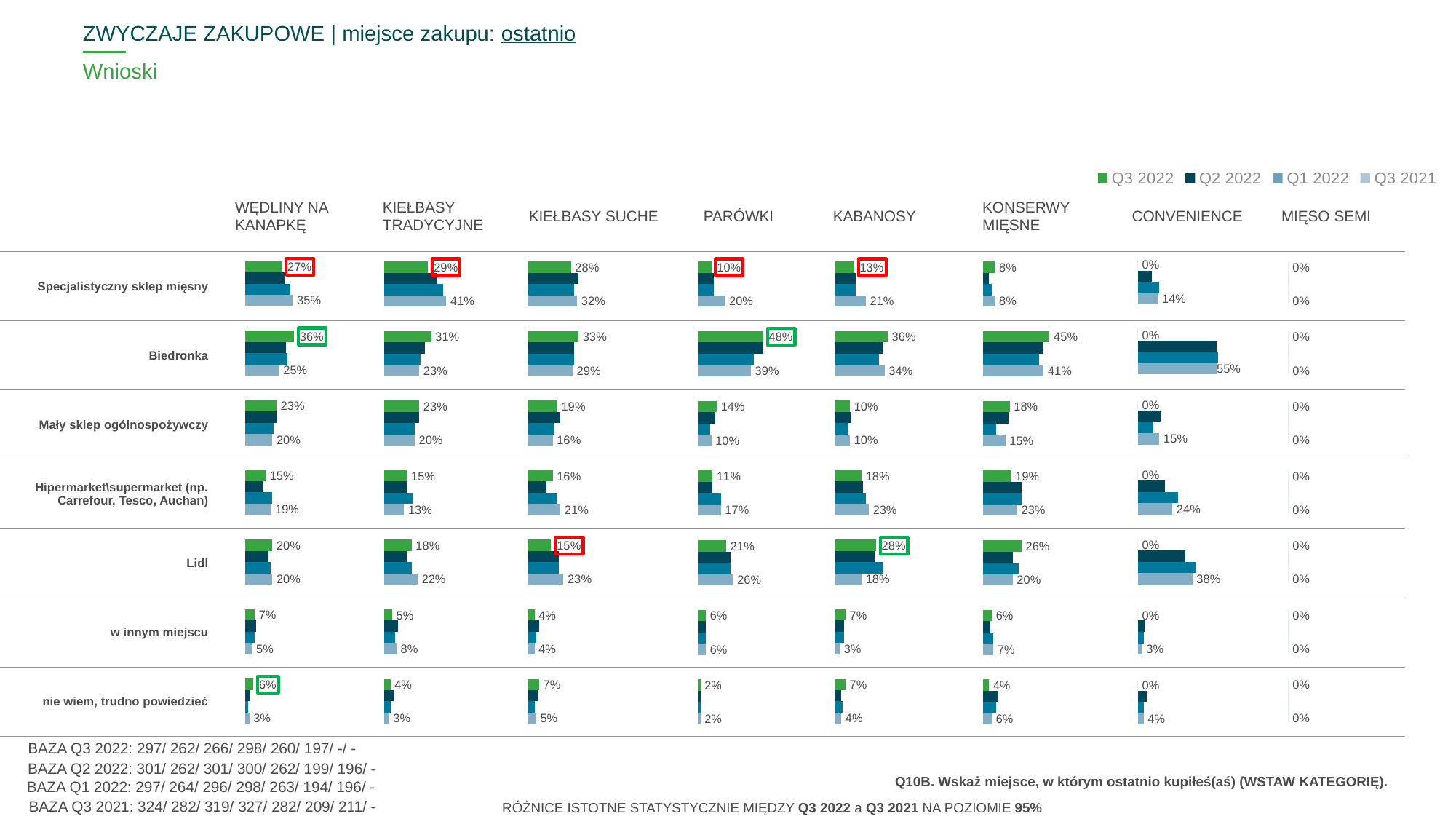

ZWYCZAJE ZAKUPOWE | miejsce zakupu: ostatnio
# Wnioski

### Chart

| Category | Q3 2022 | Q2 2022 | Q1 2022 | Q3 2021 |
|---|---|---|---|---|
|  | None | None | None | None |
|  | None | None | None | None |
|  | None | None | None | None |
|  | None | None | None | None |
|  | None | None | None | None |
|  | None | None | None | None |
|  | None | None | None | None |
| LROW^ |  |  |  |  |  |  |  |  |
| --- | --- | --- | --- | --- | --- | --- | --- | --- |
| a B | WĘDLINY NA KANAPKĘ | KIEŁBASY TRADYCYJNE | KIEŁBASY SUCHE | PARÓWKI | KABANOSY | KONSERWY MIĘSNE | CONVENIENCE | MIĘSO SEMI |
| ^DELROW^ |  |  |  |  |  |  |  |  |
| --- | --- | --- | --- | --- | --- | --- | --- | --- |
| Specjalistyczny sklep mięsny |  |  |  |  |  |  |  |  |
| Biedronka |  |  |  |  |  |  |  |  |
| Mały sklep ogólnospożywczy |  |  |  |  |  |  |  |  |
| Hipermarket\supermarket (np. Carrefour, Tesco, Auchan) |  |  |  |  |  |  |  |  |
| Lidl |  |  |  |  |  |  |  |  |
| w innym miejscu |  |  |  |  |  |  |  |  |
| nie wiem, trudno powiedzieć |  |  |  |  |  |  |  |  |

### Chart

| Category | Q4 | Q3 | Q2 | Q1 |
|---|---|---|---|---|
| Specjalistyczny sklep mięsny | 0.0 | 0.1 | 0.15 | 0.14 |
| Biedronka | 0.0 | 0.55 | 0.56 | 0.55 |
| Mały sklep ogólnospożywczy | 0.0 | 0.16 | 0.11 | 0.15 |
| Hipermarket\supermarket (np. Carrefour, Tesco, Auchan) | 0.0 | 0.19 | 0.28 | 0.24 |
| Lidl | 0.0 | 0.33 | 0.4 | 0.38 |
| w innym miejscu | 0.0 | 0.05 | 0.04 | 0.03 |
| nie wiem, trudno powiedzieć | 0.0 | 0.06 | 0.04 | 0.04 |

### Chart

| Category | Q4 | Q3 | Q2 | Q1 |
|---|---|---|---|---|
| Specjalistyczny sklep mięsny | 0.27 | 0.29 | 0.33 | 0.35 |
| Biedronka | 0.36 | 0.3 | 0.31 | 0.25 |
| Mały sklep ogólnospożywczy | 0.23 | 0.23 | 0.21 | 0.2 |
| Hipermarket\supermarket (np. Carrefour, Tesco, Auchan) | 0.15 | 0.13 | 0.2 | 0.19 |
| Lidl | 0.2 | 0.17 | 0.19 | 0.2 |
| w innym miejscu | 0.07 | 0.08 | 0.07 | 0.05 |
| nie wiem, trudno powiedzieć | 0.06 | 0.04 | 0.02 | 0.03 |

### Chart

| Category | Q4  | Q3 | Q2 | Q1 |
|---|---|---|---|---|
| Specjalistyczny sklep mięsny | 0.28 | 0.33 | 0.3 | 0.32 |
| Biedronka | 0.33 | 0.3 | 0.3 | 0.29 |
| Mały sklep ogólnospożywczy | 0.19 | 0.21 | 0.17 | 0.16 |
| Hipermarket\supermarket (np. Carrefour, Tesco, Auchan) | 0.16 | 0.12 | 0.19 | 0.21 |
| Lidl | 0.15 | 0.2 | 0.2 | 0.23 |
| w innym miejscu | 0.04 | 0.07 | 0.05 | 0.04 |
| nie wiem, trudno powiedzieć | 0.07 | 0.06 | 0.04 | 0.05 |

### Chart

| Category | Q4 | Q3 | Q2 | Q1 |
|---|---|---|---|---|
| Specjalistyczny sklep mięsny | 0.1 | 0.12 | 0.12 | 0.2 |
| Biedronka | 0.48 | 0.48 | 0.41 | 0.39 |
| Mały sklep ogólnospożywczy | 0.14 | 0.13 | 0.09 | 0.1 |
| Hipermarket\supermarket (np. Carrefour, Tesco, Auchan) | 0.11 | 0.11 | 0.17 | 0.17 |
| Lidl | 0.21 | 0.24 | 0.24 | 0.26 |
| w innym miejscu | 0.06 | 0.06 | 0.06 | 0.06 |
| nie wiem, trudno powiedzieć | 0.02 | 0.02 | 0.03 | 0.02 |

### Chart

| Category | Q4  | Q3 | Q2 | Q1 |
|---|---|---|---|---|
| Specjalistyczny sklep mięsny | 0.13 | 0.14 | 0.14 | 0.21 |
| Biedronka | 0.36 | 0.33 | 0.3 | 0.34 |
| Mały sklep ogólnospożywczy | 0.1 | 0.11 | 0.09 | 0.1 |
| Hipermarket\supermarket (np. Carrefour, Tesco, Auchan) | 0.18 | 0.19 | 0.21 | 0.23 |
| Lidl | 0.28 | 0.27 | 0.33 | 0.18 |
| w innym miejscu | 0.07 | 0.06 | 0.06 | 0.03 |
| nie wiem, trudno powiedzieć | 0.07 | 0.04 | 0.05 | 0.04 |

### Chart

| Category | Q4 | Q3 | Q2 | Q1 |
|---|---|---|---|---|
| Specjalistyczny sklep mięsny | 0.08 | 0.04 | 0.06 | 0.08 |
| Biedronka | 0.45 | 0.41 | 0.38 | 0.41 |
| Mały sklep ogólnospożywczy | 0.18 | 0.17 | 0.09 | 0.15 |
| Hipermarket\supermarket (np. Carrefour, Tesco, Auchan) | 0.19 | 0.26 | 0.26 | 0.23 |
| Lidl | 0.26 | 0.2 | 0.24 | 0.2 |
| w innym miejscu | 0.06 | 0.05 | 0.07 | 0.07 |
| nie wiem, trudno powiedzieć | 0.04 | 0.1 | 0.09 | 0.06 |

### Chart

| Category | Q4 | Q3 | Q2 | Q1 |
|---|---|---|---|---|
| Specjalistyczny sklep mięsny | 0.0 | 0.0 | 0.0 | 0.0 |
| Biedronka | 0.0 | 0.0 | 0.0 | 0.0 |
| Mały sklep ogólnospożywczy | 0.0 | 0.0 | 0.0 | 0.0 |
| Hipermarket\supermarket (np. Carrefour, Tesco, Auchan) | 0.0 | 0.0 | 0.0 | 0.0 |
| Lidl | 0.0 | 0.0 | 0.0 | 0.0 |
| w innym miejscu | 0.0 | 0.0 | 0.0 | 0.0 |
| nie wiem, trudno powiedzieć | 0.0 | 0.0 | 0.0 | 0.0 |

### Chart

| Category | Q4 | Q3 | Q2 | Q1 |
|---|---|---|---|---|
| Specjalistyczny sklep mięsny | 0.29 | 0.35 | 0.39 | 0.41 |
| Biedronka | 0.31 | 0.27 | 0.24 | 0.23 |
| Mały sklep ogólnospożywczy | 0.23 | 0.23 | 0.2 | 0.2 |
| Hipermarket\supermarket (np. Carrefour, Tesco, Auchan) | 0.15 | 0.15 | 0.19 | 0.13 |
| Lidl | 0.18 | 0.15 | 0.18 | 0.22 |
| w innym miejscu | 0.05 | 0.09 | 0.07 | 0.08 |
| nie wiem, trudno powiedzieć | 0.04 | 0.06 | 0.04 | 0.03 |
BAZA Q3 2022: 297/ 262/ 266/ 298/ 260/ 197/ -/ -
BAZA Q2 2022: 301/ 262/ 301/ 300/ 262/ 199/ 196/ -
Q10B. Wskaż miejsce, w którym ostatnio kupiłeś(aś) (WSTAW KATEGORIĘ).
BAZA Q1 2022: 297/ 264/ 296/ 298/ 263/ 194/ 196/ -
BAZA Q3 2021: 324/ 282/ 319/ 327/ 282/ 209/ 211/ -
RÓŻNICE ISTOTNE STATYSTYCZNIE MIĘDZY Q3 2022 a Q3 2021 NA POZIOMIE 95%